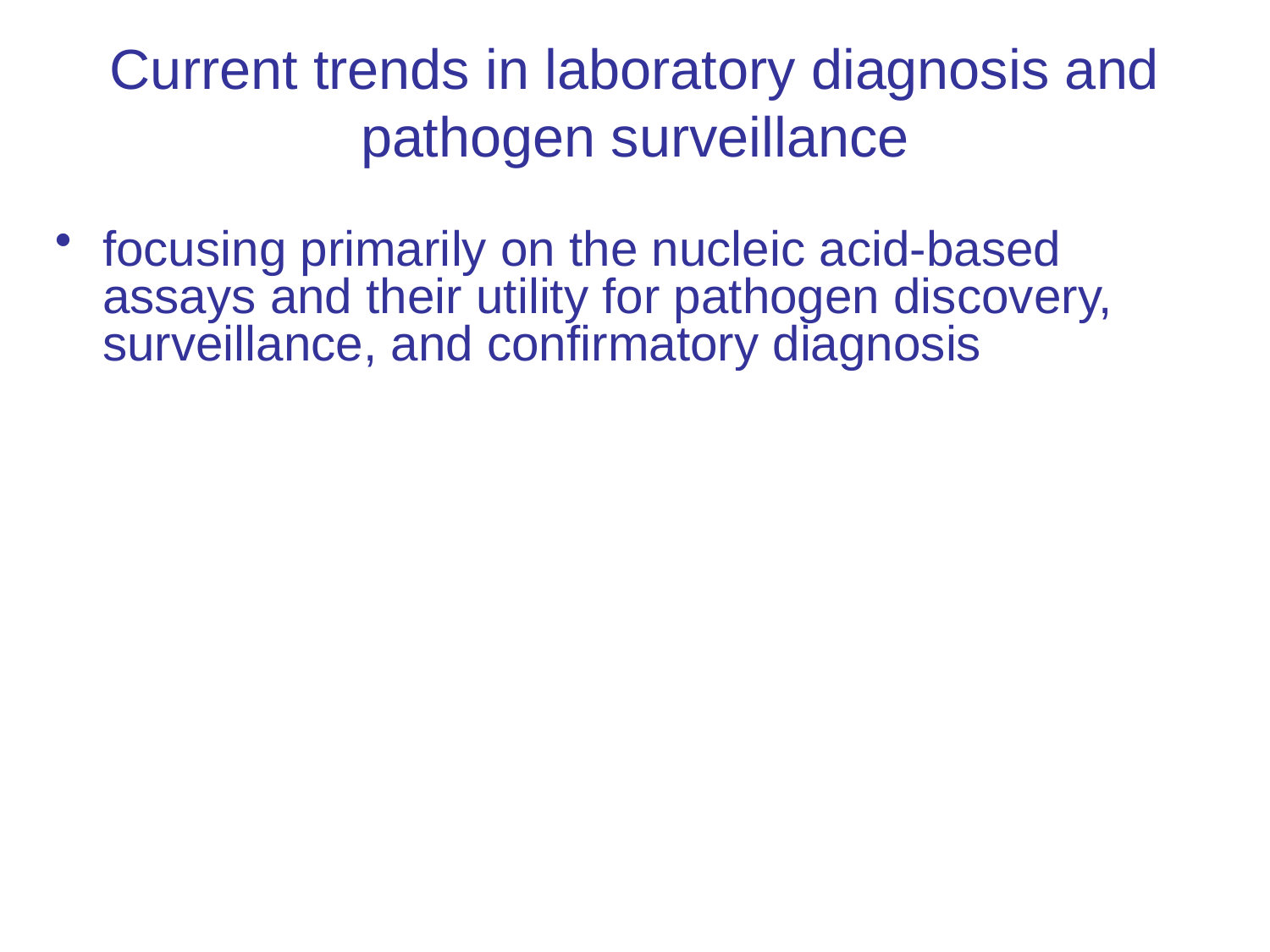

Current trends in laboratory diagnosis and pathogen surveillance
focusing primarily on the nucleic acid-based assays and their utility for pathogen discovery, surveillance, and confirmatory diagnosis